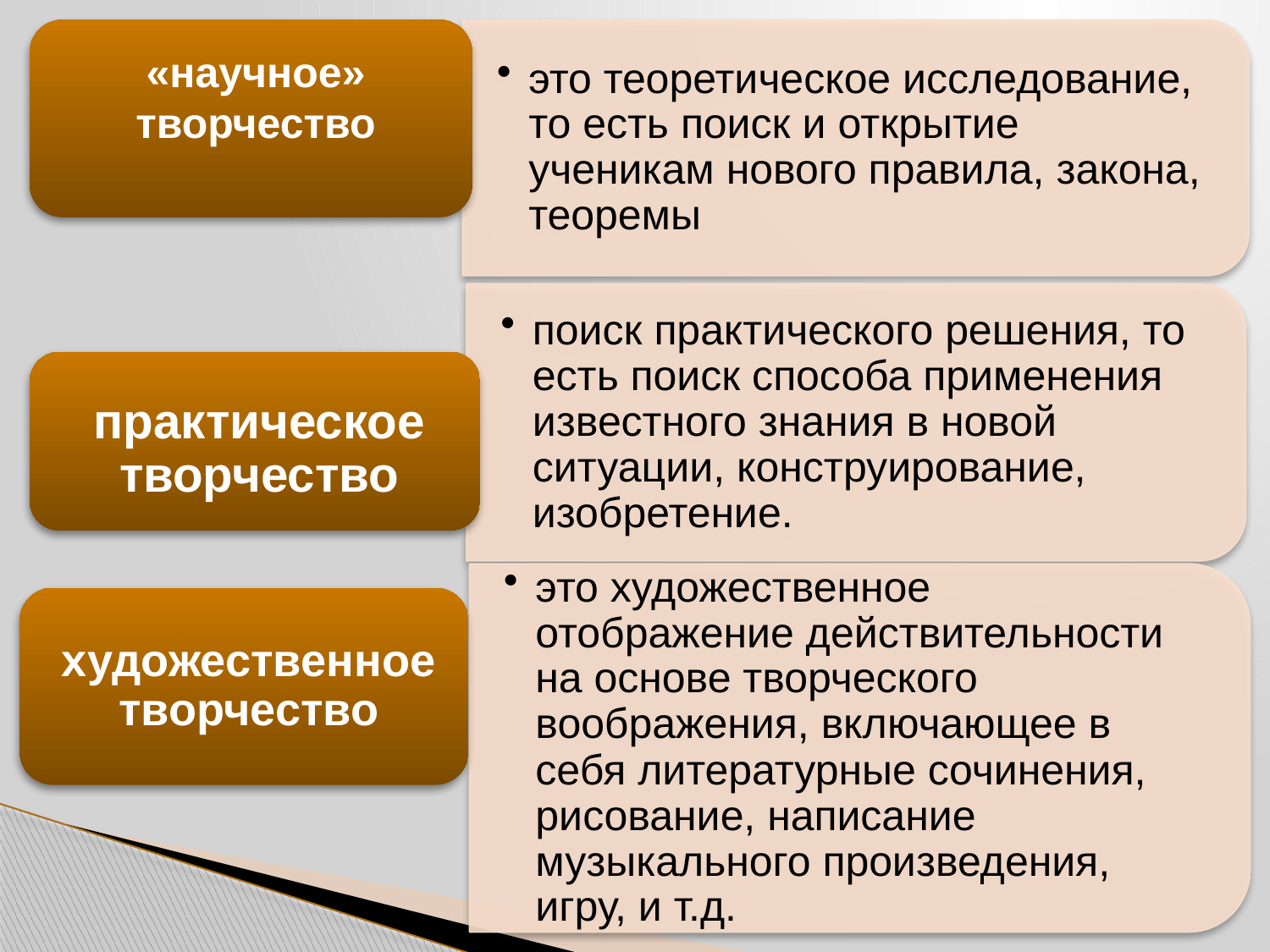

это теоретическое исследование, то есть поиск и открытие ученикам нового правила, закона, теоремы
«научное» творчество

поиск практического решения, то есть поиск способа применения известного знания в новой ситуации, конструирование, изобретение.

практическое творчество

это художественное отображение действительности на основе творческого воображения, включающее в себя литературные сочинения, рисование, написание музыкального произведения, игру, и т.д.
художественное творчество